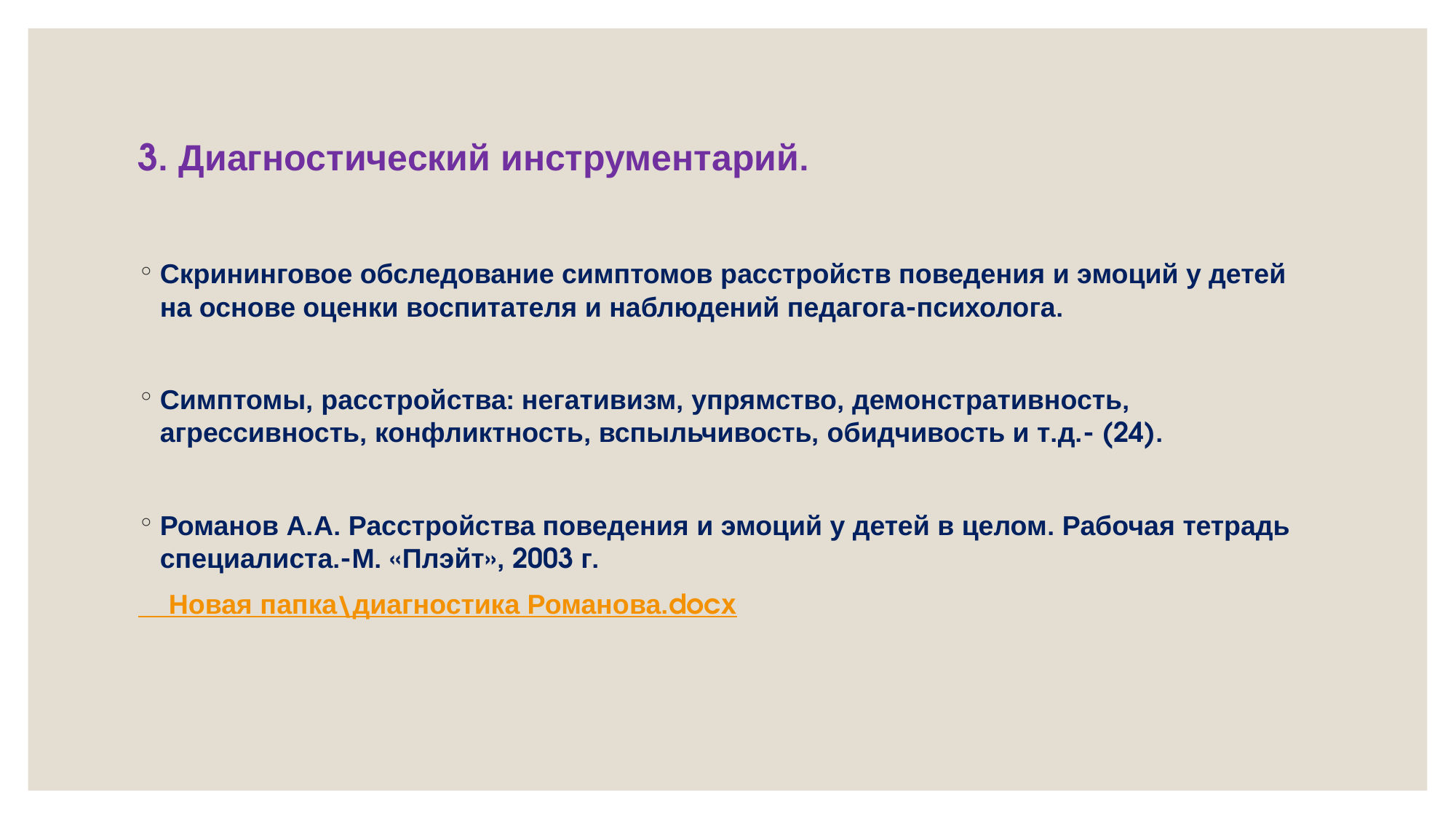

# 3. Диагностический инструментарий.
Скрининговое обследование симптомов расстройств поведения и эмоций у детей на основе оценки воспитателя и наблюдений педагога-психолога.

Симптомы, расстройства: негативизм, упрямство, демонстративность, агрессивность, конфликтность, вспыльчивость, обидчивость и т.д.- (24).

Романов А.А. Расстройства поведения и эмоций у детей в целом. Рабочая тетрадь специалиста.-М. «Плэйт», 2003 г.
    Новая папка\диагностика Романова.docx